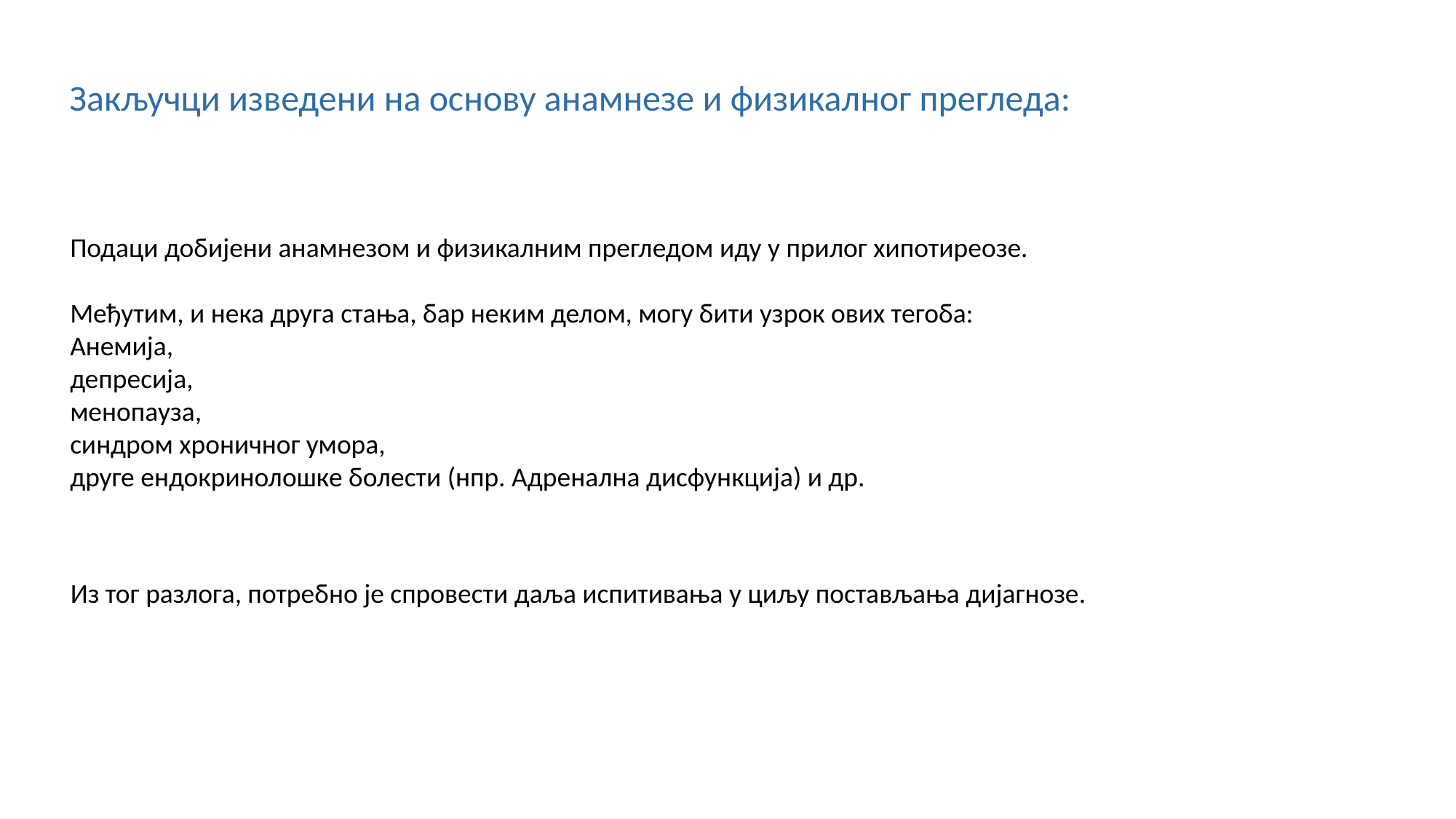

Закључци изведени на основу анамнезе и физикалног прегледа:
Подаци добијени анамнезом и физикалним прегледом иду у прилог хипотиреозе.

Међутим, и нека друга стања, бар неким делом, могу бити узрок ових тегоба:
Анемија,
депресија,
менопауза,
синдром хроничног умора,
друге ендокринолошке болести (нпр. Адренална дисфункција) и др.

Из тог разлога, потребно је спровести даља испитивања у циљу постављања дијагнозе.